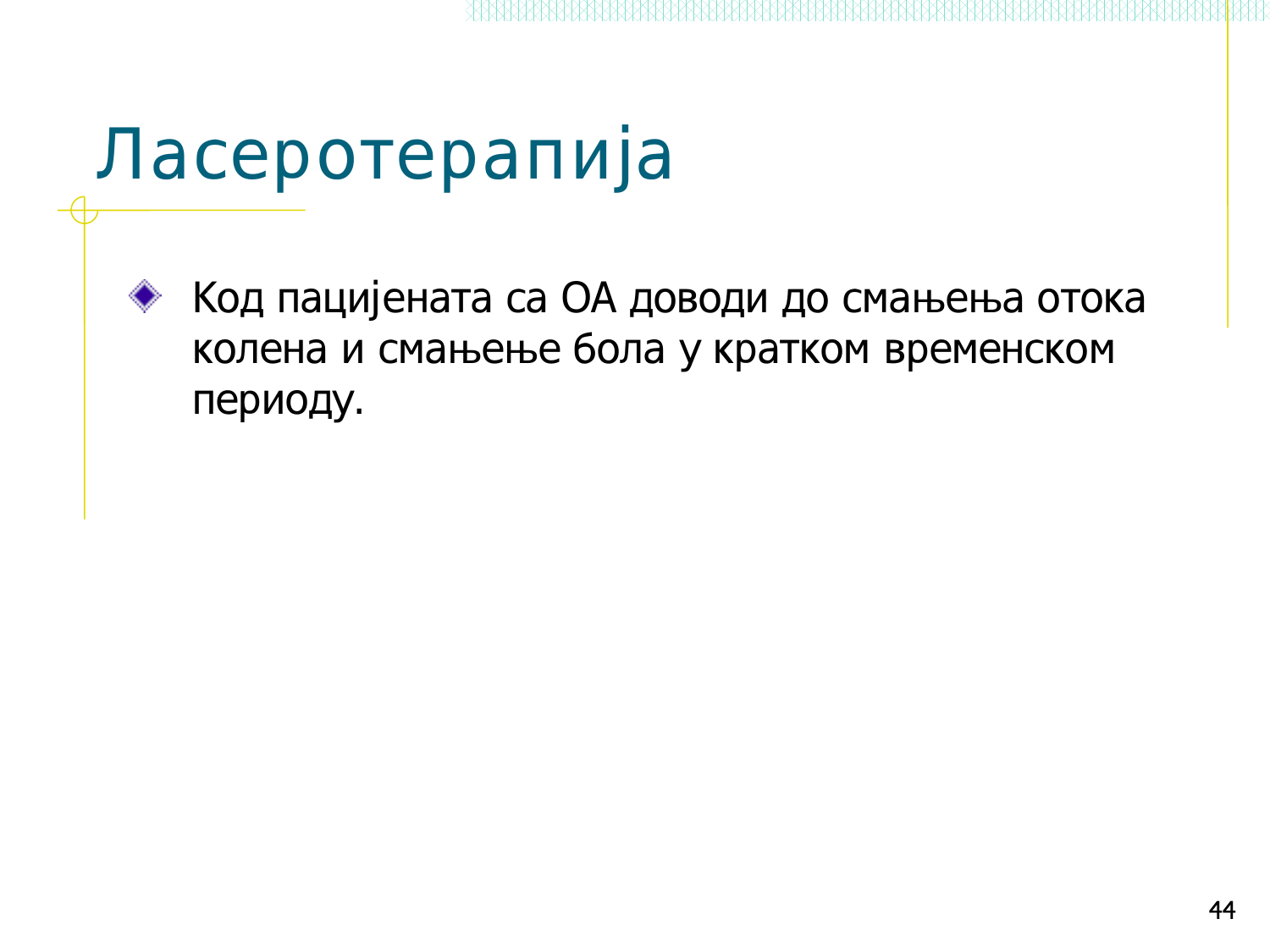

# Ласеротерапија
Код пацијената са ОА доводи до смањења отока колена и смањење бола у кратком временском периоду.

44